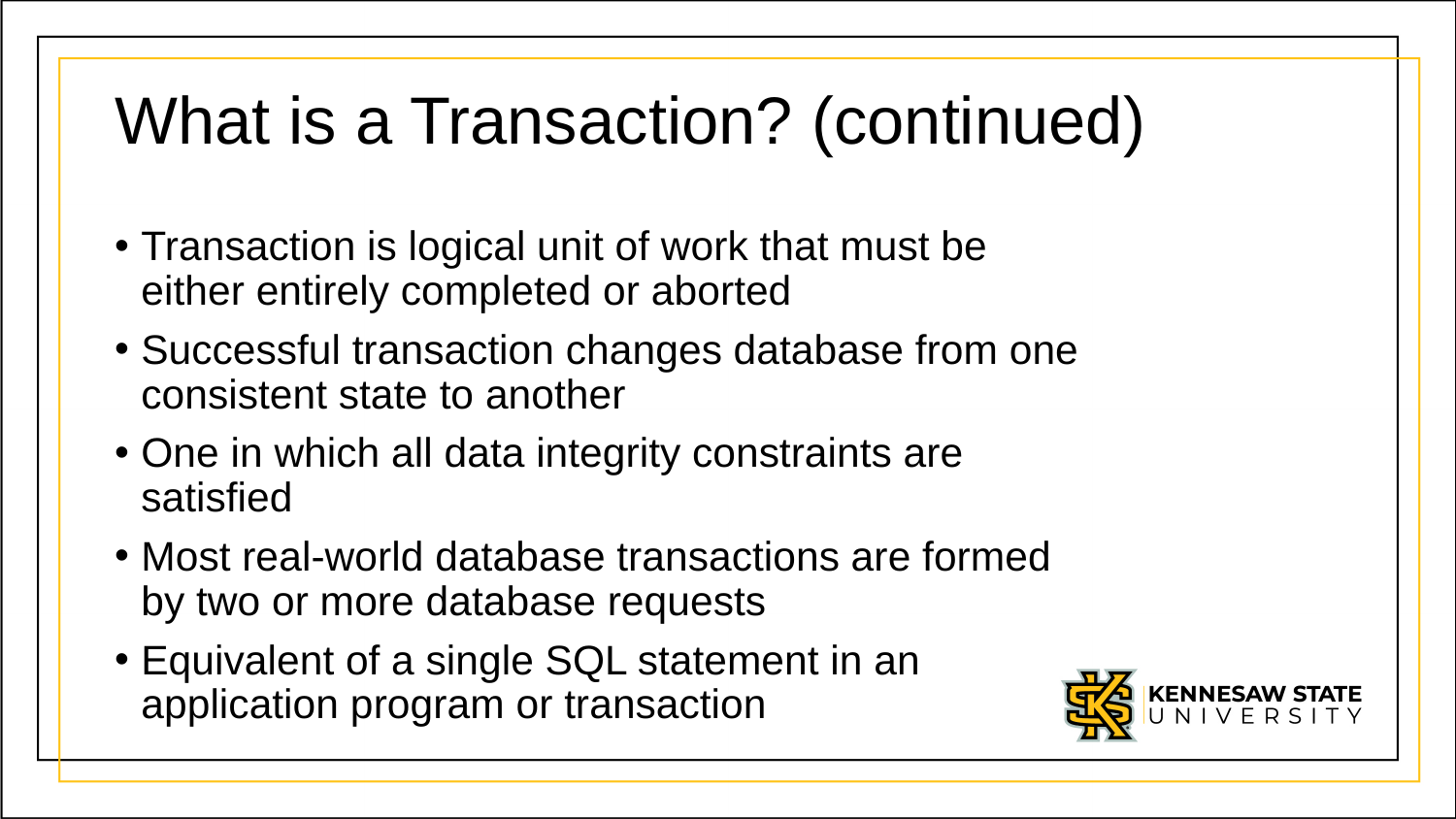

# What is a Transaction? (continued)
Transaction is logical unit of work that must be
either entirely completed or aborted
Successful transaction changes database from one
consistent state to another
One in which all data integrity constraints are
satisfied
Most real-world database transactions are formed
by two or more database requests
Equivalent of a single SQL statement in an
application program or transaction